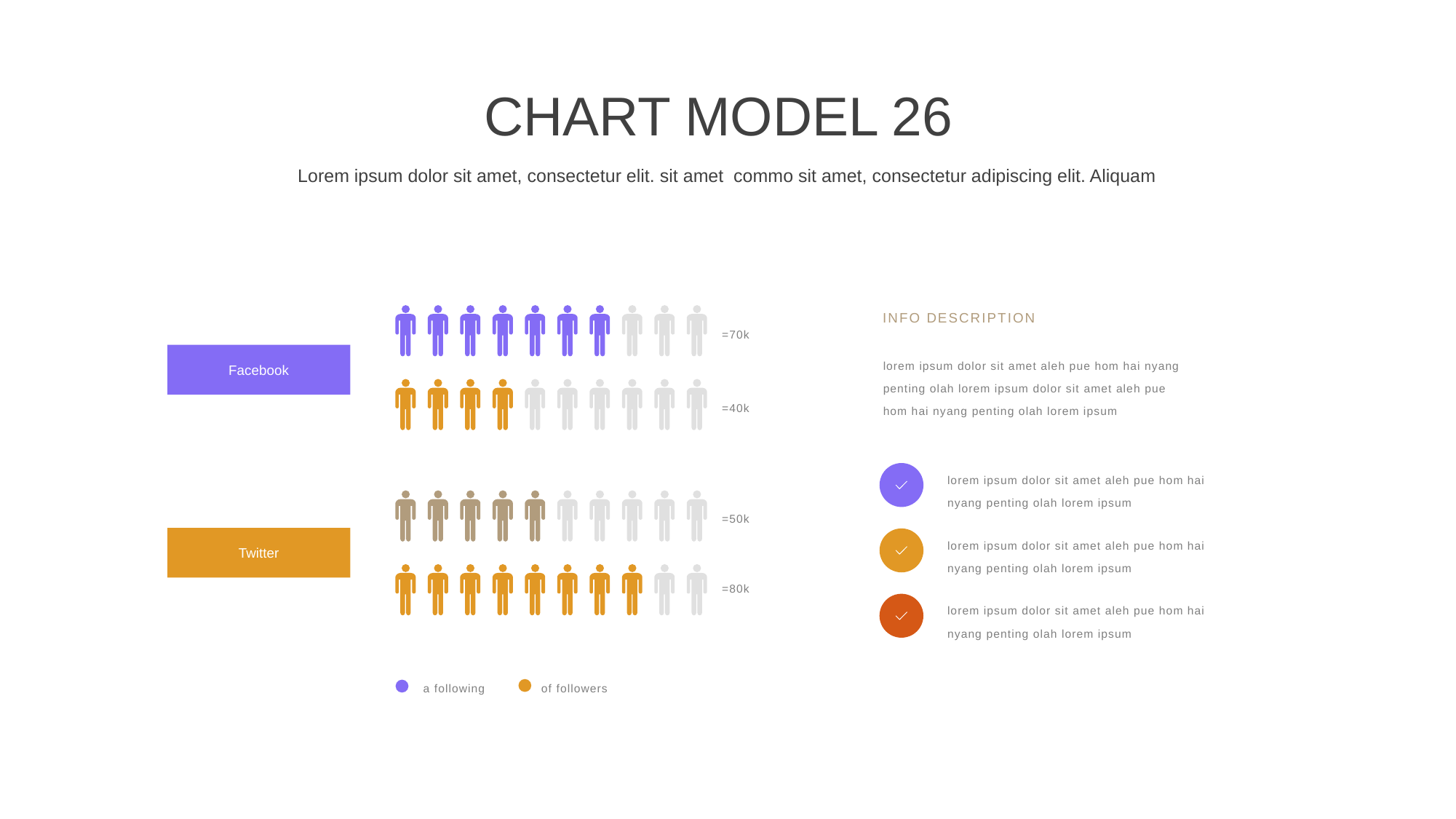

CHART MODEL 26
Lorem ipsum dolor sit amet, consectetur elit. sit amet  commo sit amet, consectetur adipiscing elit. Aliquam
Info Description

=70k

lorem ipsum dolor sit amet aleh pue hom hai nyang penting olah lorem ipsum dolor sit amet aleh pue hom hai nyang penting olah lorem ipsum
Facebook

=40k
lorem ipsum dolor sit amet aleh pue hom hai nyang penting olah lorem ipsum

=50k
lorem ipsum dolor sit amet aleh pue hom hai nyang penting olah lorem ipsum

Twitter

=80k
lorem ipsum dolor sit amet aleh pue hom hai nyang penting olah lorem ipsum

a following
of followers